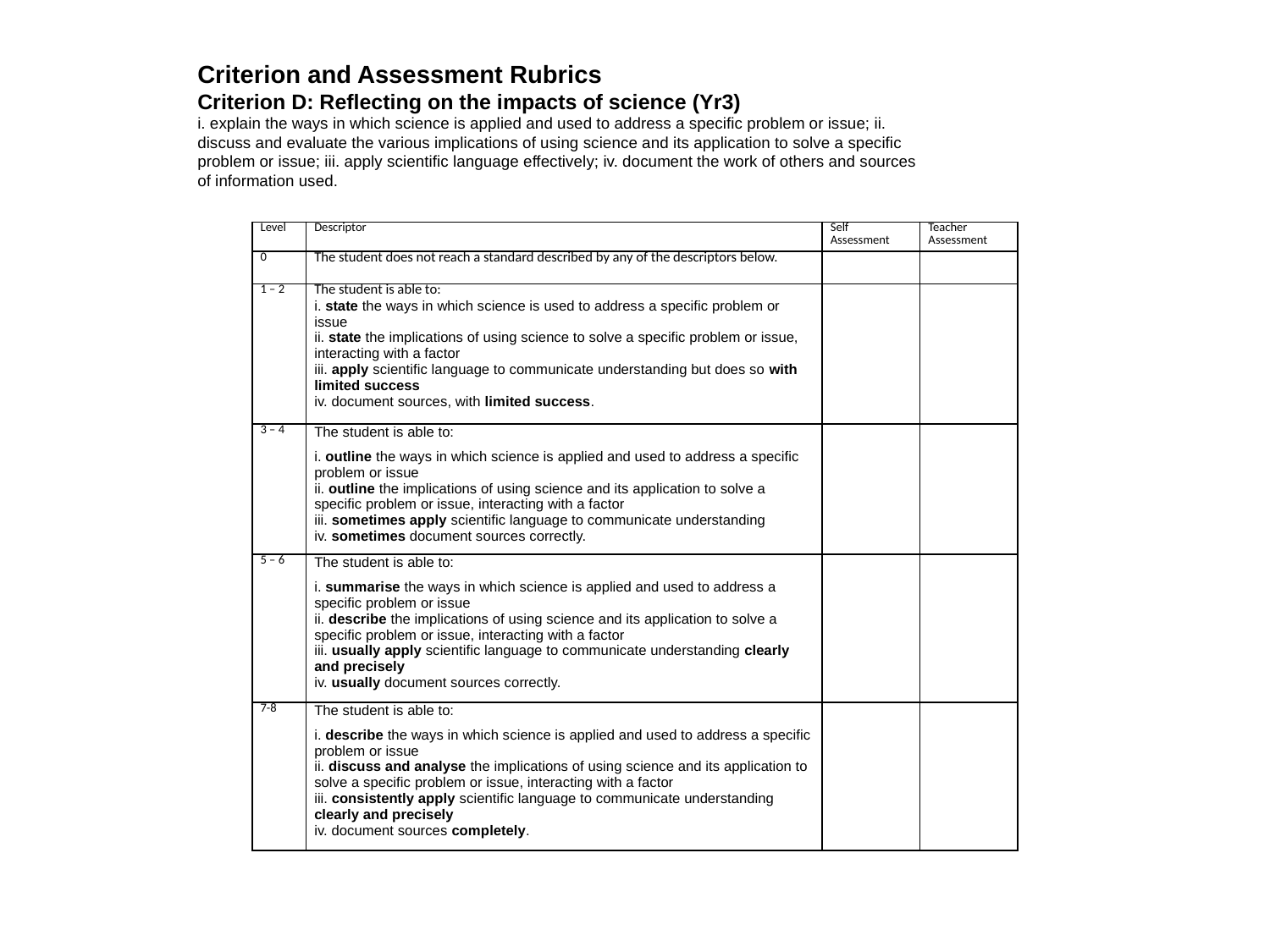

#
Criterion and Assessment Rubrics
Criterion D: Reflecting on the impacts of science (Yr3)
i. explain the ways in which science is applied and used to address a specific problem or issue; ii. discuss and evaluate the various implications of using science and its application to solve a specific problem or issue; iii. apply scientific language effectively; iv. document the work of others and sources of information used.
| Level | Descriptor | Self Assessment | Teacher Assessment |
| --- | --- | --- | --- |
| 0 | The student does not reach a standard described by any of the descriptors below. |  |  |
| 1 – 2 | The student is able to: i. state the ways in which science is used to address a specific problem or issue ii. state the implications of using science to solve a specific problem or issue, interacting with a factor iii. apply scientific language to communicate understanding but does so with limited success iv. document sources, with limited success. |  |  |
| 3 – 4 | The student is able to: i. outline the ways in which science is applied and used to address a specific problem or issue ii. outline the implications of using science and its application to solve a specific problem or issue, interacting with a factor iii. sometimes apply scientific language to communicate understanding iv. sometimes document sources correctly. |  |  |
| 5 – 6 | The student is able to: i. summarise the ways in which science is applied and used to address a specific problem or issue ii. describe the implications of using science and its application to solve a specific problem or issue, interacting with a factor iii. usually apply scientific language to communicate understanding clearly and precisely iv. usually document sources correctly. |  |  |
| 7-8 | The student is able to: i. describe the ways in which science is applied and used to address a specific problem or issue ii. discuss and analyse the implications of using science and its application to solve a specific problem or issue, interacting with a factor iii. consistently apply scientific language to communicate understanding clearly and precisely iv. document sources completely. |  |  |